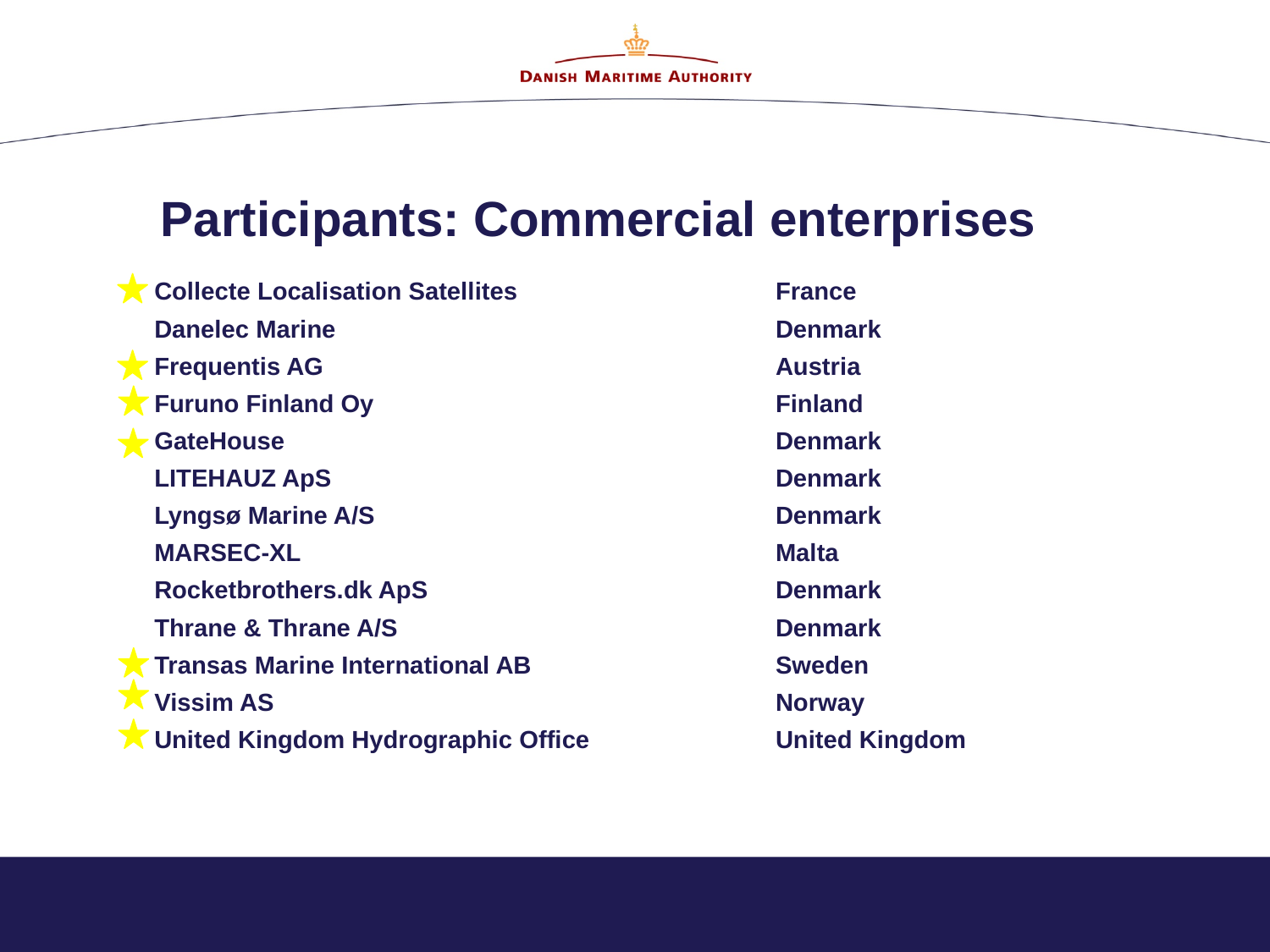

# Participants: Commercial enterprises
| Collecte Localisation Satellites | France |
| --- | --- |
| Danelec Marine | Denmark |
| Frequentis AG | Austria |
| Furuno Finland Oy | Finland |
| GateHouse | Denmark |
| LITEHAUZ ApS | Denmark |
| Lyngsø Marine A/S | Denmark |
| MARSEC-XL | Malta |
| Rocketbrothers.dk ApS | Denmark |
| Thrane & Thrane A/S | Denmark |
| Transas Marine International AB | Sweden |
| Vissim AS | Norway |
| United Kingdom Hydrographic Office | United Kingdom |